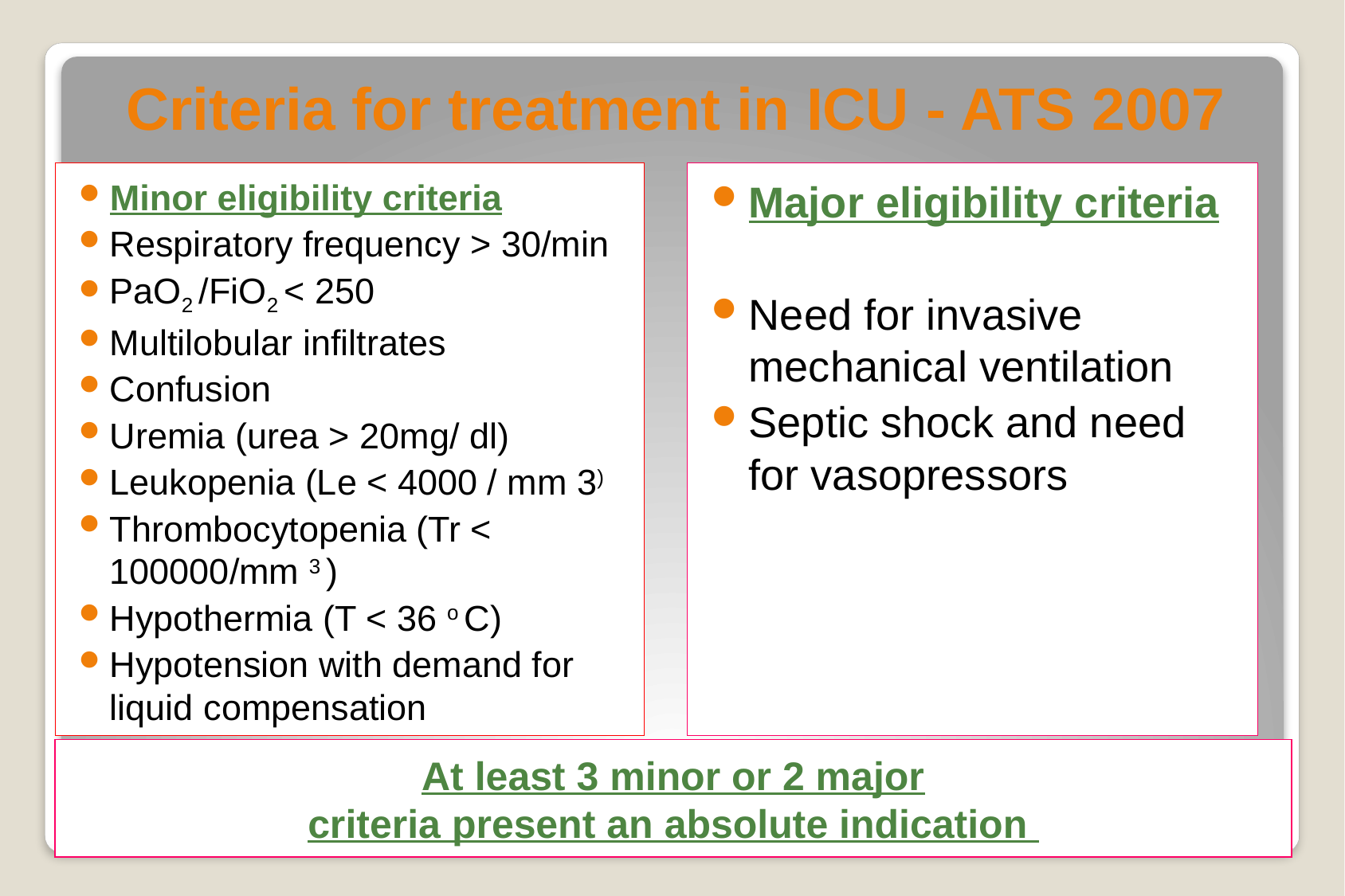

# Criteria for treatment in ICU - ATS 2007
Minor eligibility criteria
Respiratory frequency > 30/min
PaO2 /FiO2 < 250
Multilobular infiltrates
Confusion
Uremia (urea > 20mg/ dl)
Leukopenia (Le < 4000 / mm 3)
Thrombocytopenia (Tr < 100000/mm 3 )
Hypothermia (T < 36 o C)
Hypotension with demand for liquid compensation
Major eligibility criteria

Need for invasive mechanical ventilation
Septic shock and need for vasopressors

At least 3 minor or 2 major
criteria present an absolute indication